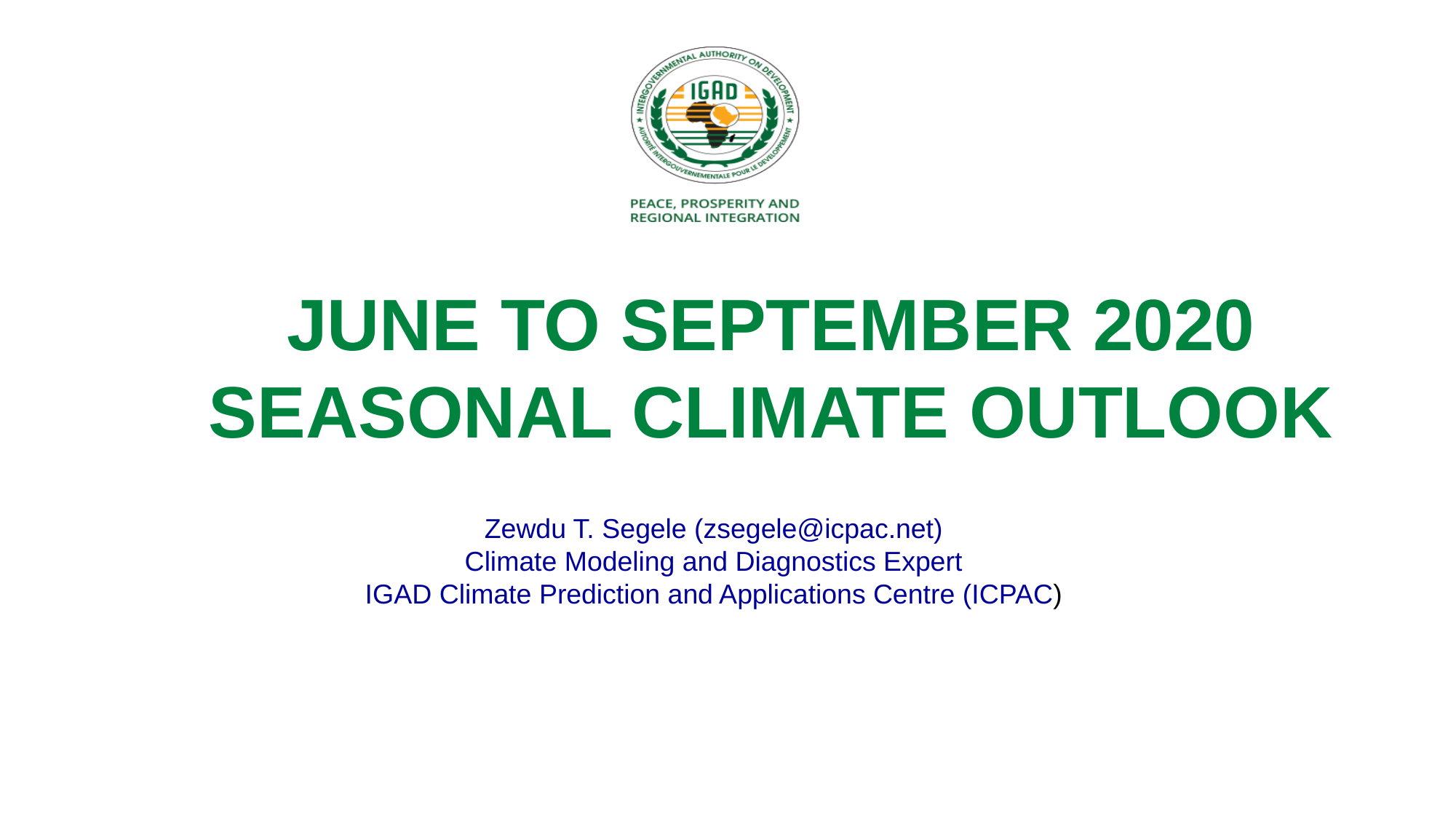

# June to September 2020 seasonal CLIMATE OUTLOOK

Zewdu T. Segele (zsegele@icpac.net)
Climate Modeling and Diagnostics Expert
IGAD Climate Prediction and Applications Centre (ICPAC)